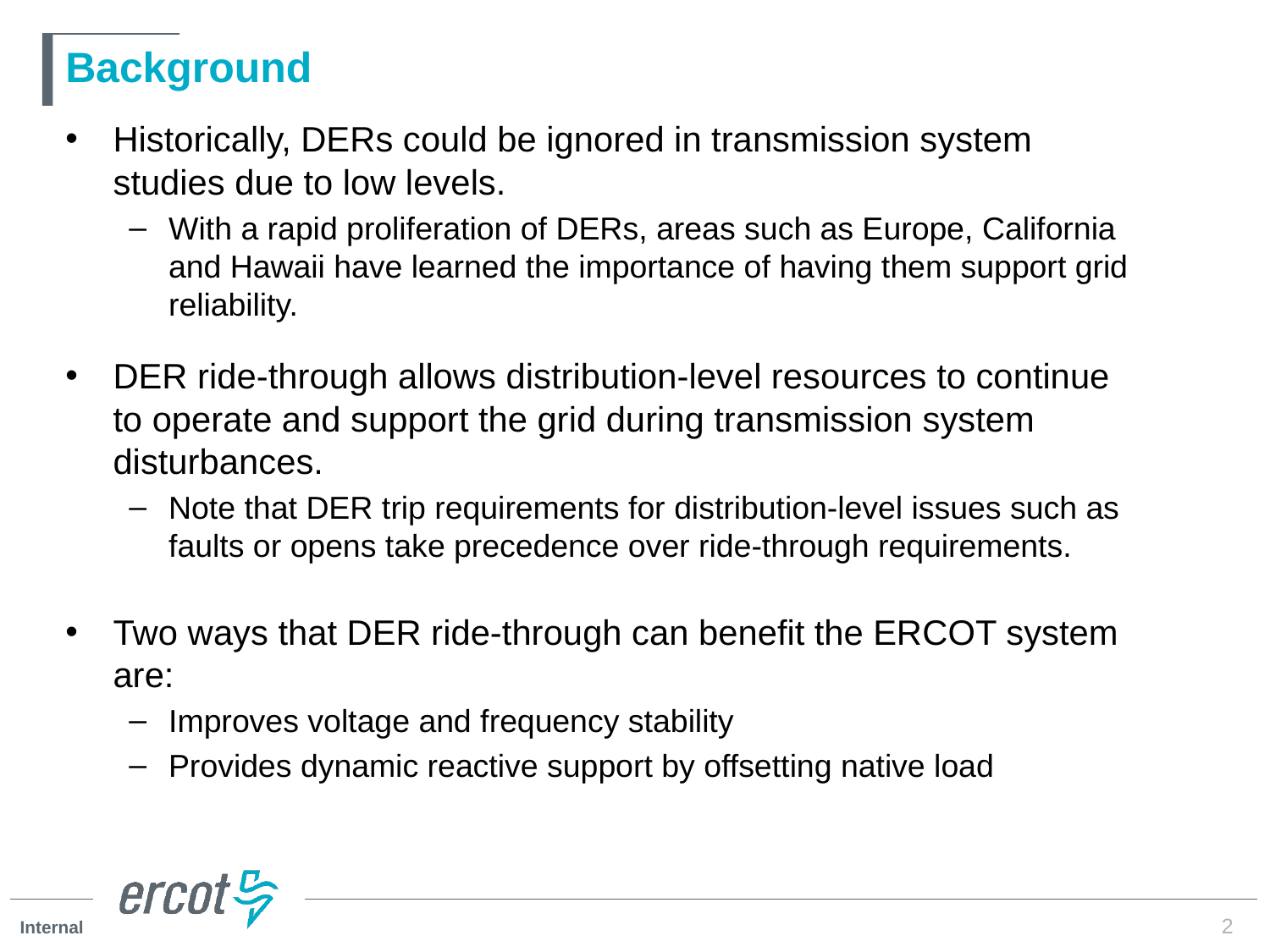

# Background

Historically, DERs could be ignored in transmission system studies due to low levels.
With a rapid proliferation of DERs, areas such as Europe, California and Hawaii have learned the importance of having them support grid reliability.

DER ride-through allows distribution-level resources to continue to operate and support the grid during transmission system disturbances.
Note that DER trip requirements for distribution-level issues such as faults or opens take precedence over ride-through requirements.

Two ways that DER ride-through can benefit the ERCOT system are:
Improves voltage and frequency stability
Provides dynamic reactive support by offsetting native load

2